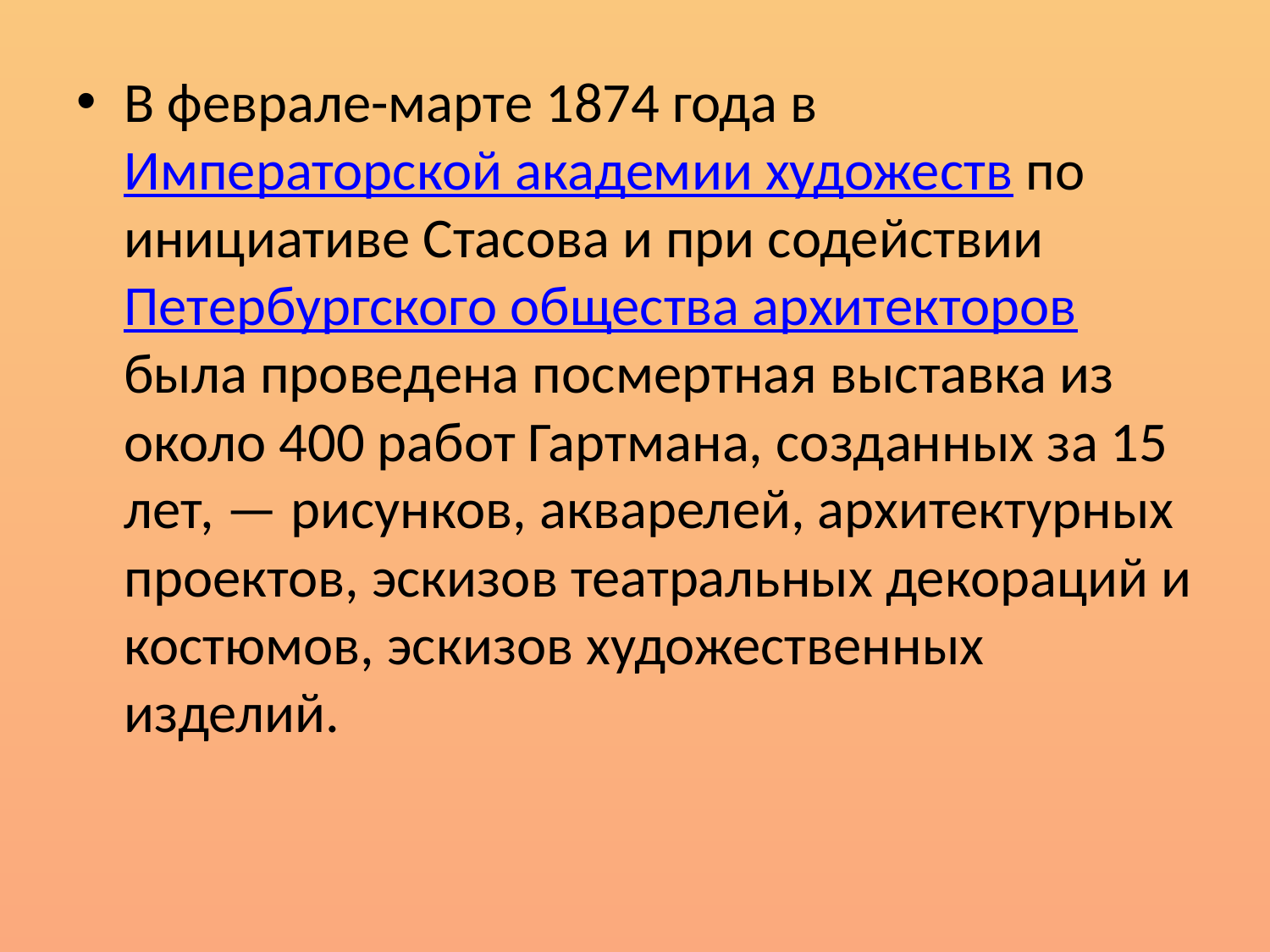

#
В феврале-марте 1874 года в Императорской академии художеств по инициативе Стасова и при содействии Петербургского общества архитекторов была проведена посмертная выставка из около 400 работ Гартмана, созданных за 15 лет, — рисунков, акварелей, архитектурных проектов, эскизов театральных декораций и костюмов, эскизов художественных изделий.